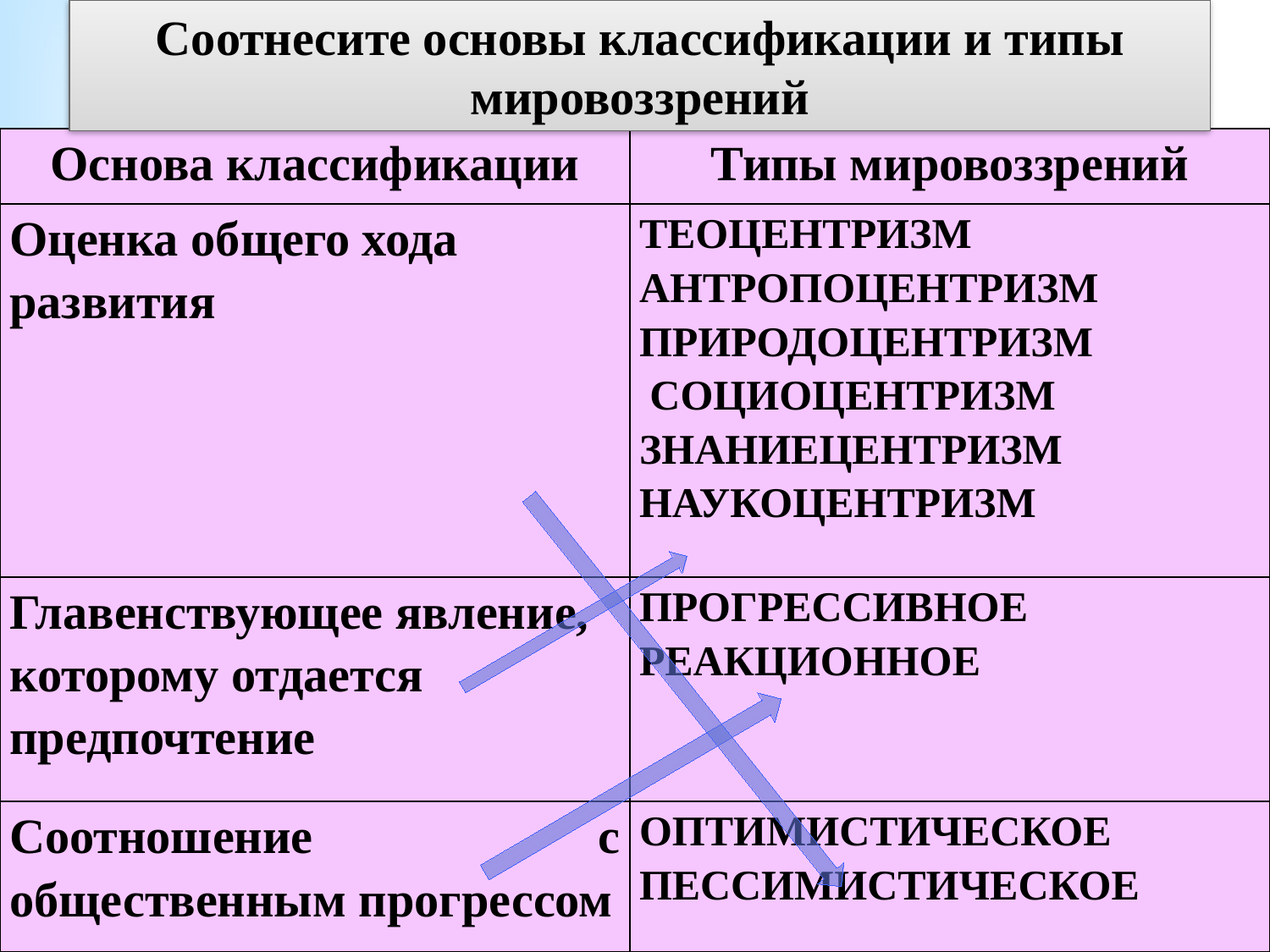

Соотнесите основы классификации и типы мировоззрений
| Основа классификации | Типы мировоззрений |
| --- | --- |
| Оценка общего хода развития | ТЕОЦЕНТРИЗМ АНТРОПОЦЕНТРИЗМ ПРИРОДОЦЕНТРИЗМ СОЦИОЦЕНТРИЗМ ЗНАНИЕЦЕНТРИЗМ НАУКОЦЕНТРИЗМ |
| Главенствующее явление, которому отдается предпочтение | ПРОГРЕССИВНОЕ РЕАКЦИОННОЕ |
| Соотношение с общественным прогрессом | ОПТИМИСТИЧЕСКОЕ ПЕССИМИСТИЧЕСКОЕ |